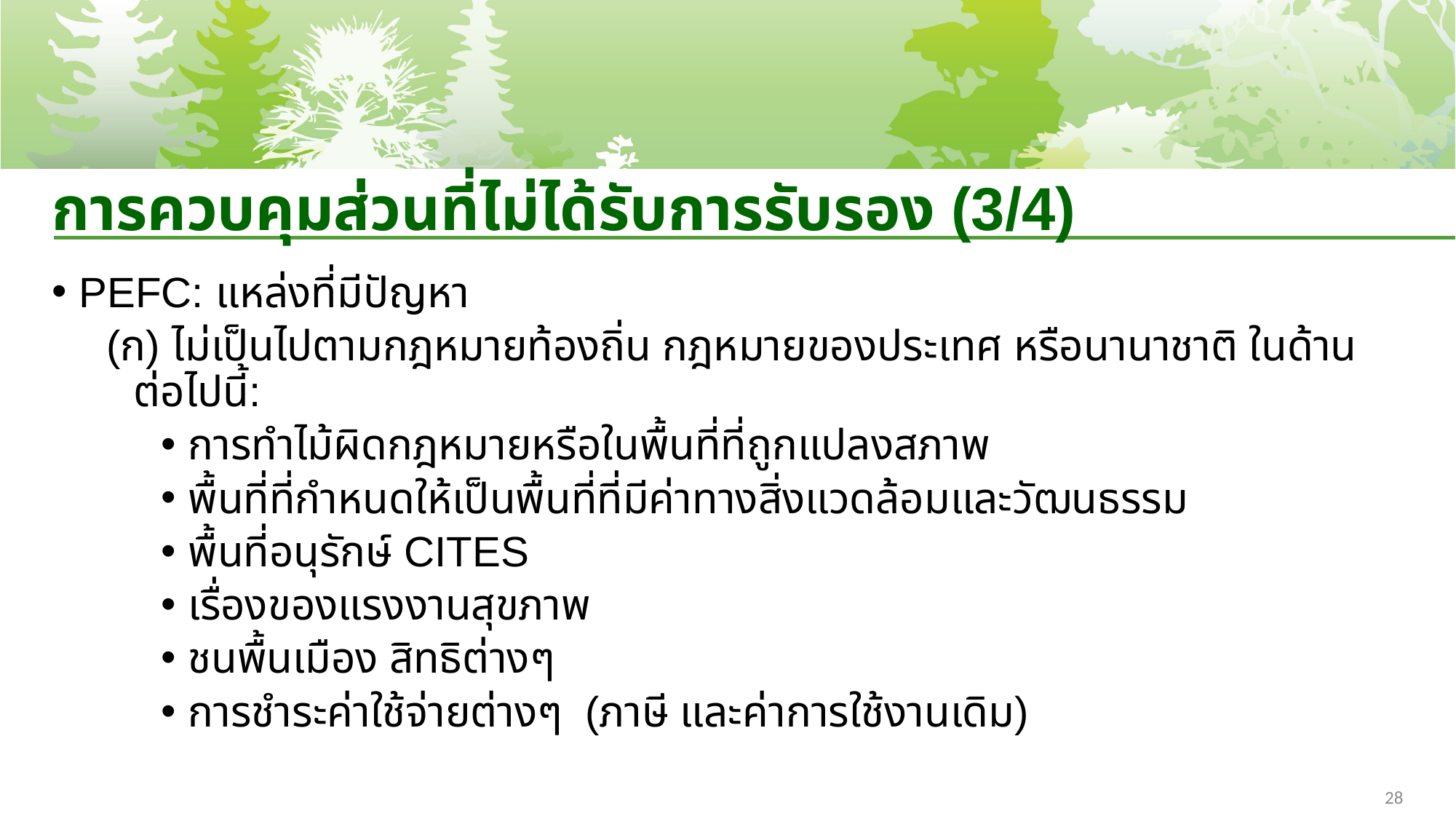

# การควบคุมส่วนที่ไม่ได้รับการรับรอง (3/4)
PEFC: แหล่งที่มีปัญหา
(ก) ไม่เป็นไปตามกฎหมายท้องถิ่น กฎหมายของประเทศ หรือนานาชาติ ในด้านต่อไปนี้:
การทำไม้ผิดกฎหมายหรือในพื้นที่ที่ถูกแปลงสภาพ
พื้นที่ที่กำหนดให้เป็นพื้นที่ที่มีค่าทางสิ่งแวดล้อมและวัฒนธรรม
พื้นที่อนุรักษ์ CITES
เรื่องของแรงงานสุขภาพ
ชนพื้นเมือง สิทธิต่างๆ
การชำระค่าใช้จ่ายต่างๆ  (ภาษี และค่าการใช้งานเดิม)
28